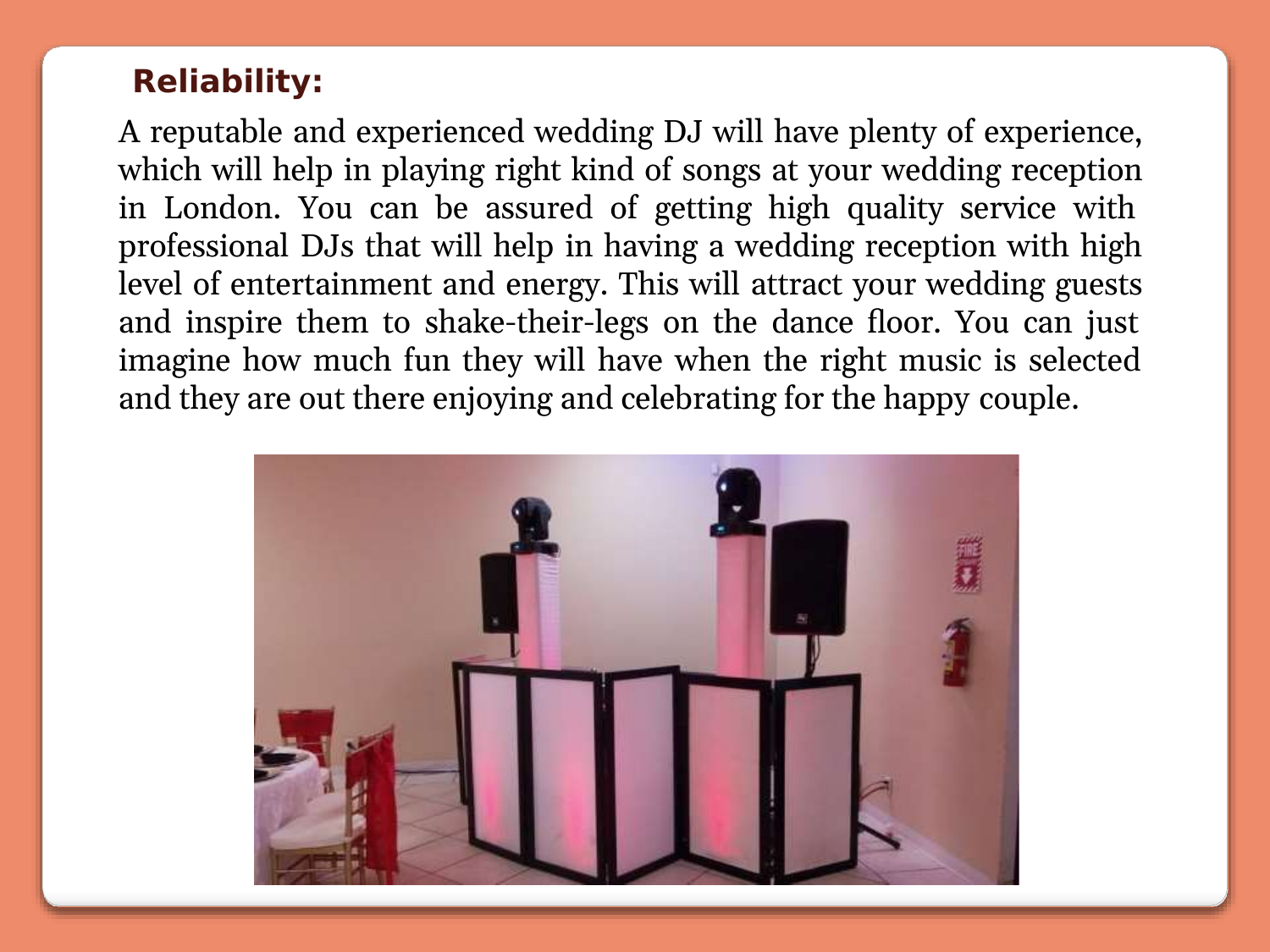

Reliability:
A reputable and experienced wedding DJ will have plenty of experience,  which will help in playing right kind of songs at your wedding reception  in London. You can be assured of getting high quality service with  professional DJs that will help in having a wedding reception with high  level of entertainment and energy. This will attract your wedding guests  and inspire them to shake-their-legs on the dance floor. You can just  imagine how much fun they will have when the right music is selected  and they are out there enjoying and celebrating for the happy couple.